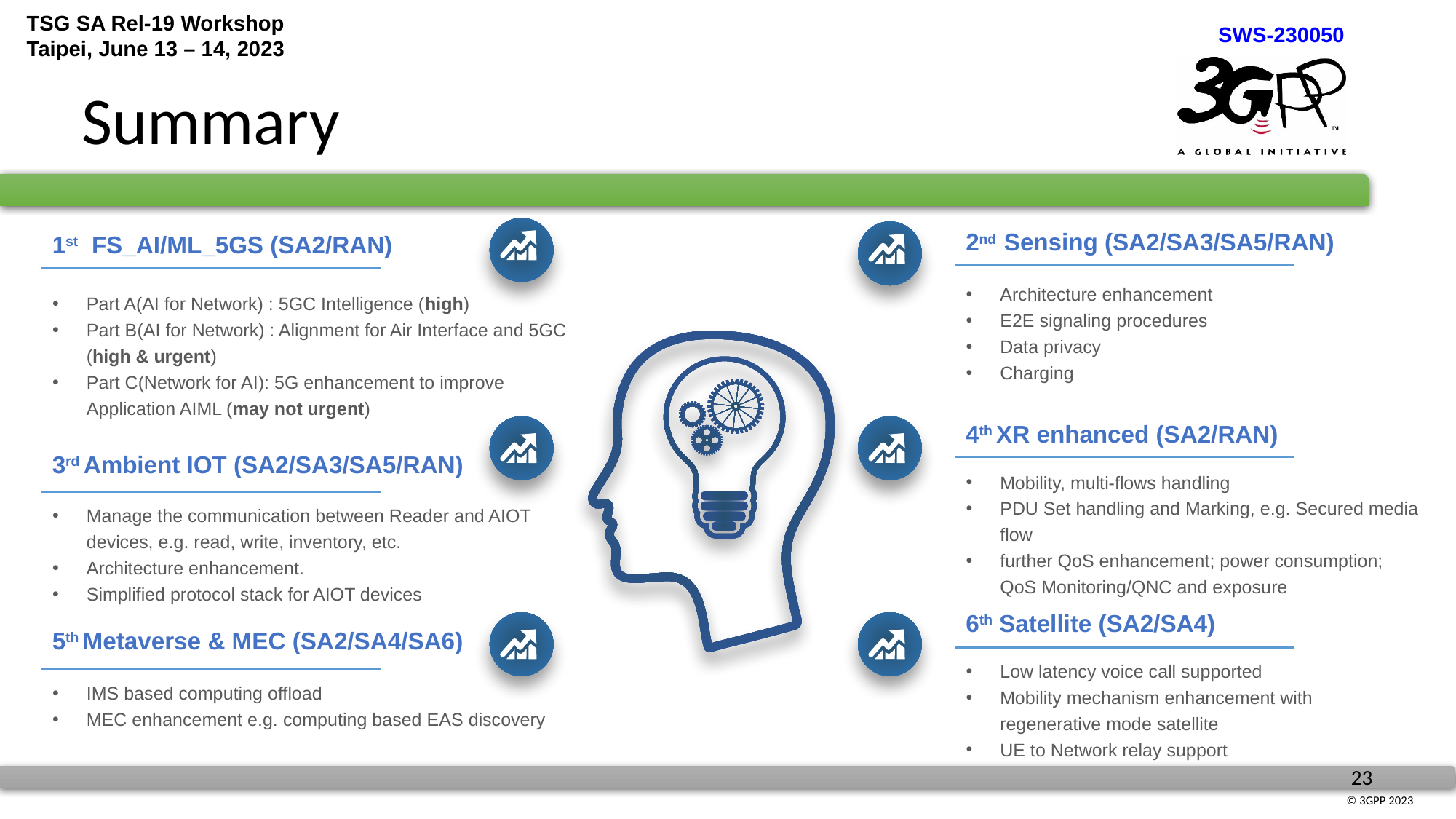

# Summary

2nd  Sensing (SA2/SA3/SA5/RAN)
1st  FS_AI/ML_5GS (SA2/RAN)

Architecture enhancement
E2E signaling procedures
Data privacy
Charging
Part A(AI for Network) : 5GC Intelligence (high)
Part B(AI for Network) : Alignment for Air Interface and 5GC (high & urgent)
Part C(Network for AI): 5G enhancement to improve Application AIML (may not urgent)

4th XR enhanced (SA2/RAN)

3rd Ambient IOT (SA2/SA3/SA5/RAN)
Mobility, multi-flows handling
PDU Set handling and Marking, e.g. Secured media flow
further QoS enhancement; power consumption; QoS Monitoring/QNC and exposure
Manage the communication between Reader and AIOT devices, e.g. read, write, inventory, etc.
Architecture enhancement.
Simplified protocol stack for AIOT devices
6th Satellite (SA2/SA4)

5th Metaverse & MEC (SA2/SA4/SA6)

Low latency voice call supported
Mobility mechanism enhancement with regenerative mode satellite
UE to Network relay support
IMS based computing offload
MEC enhancement e.g. computing based EAS discovery